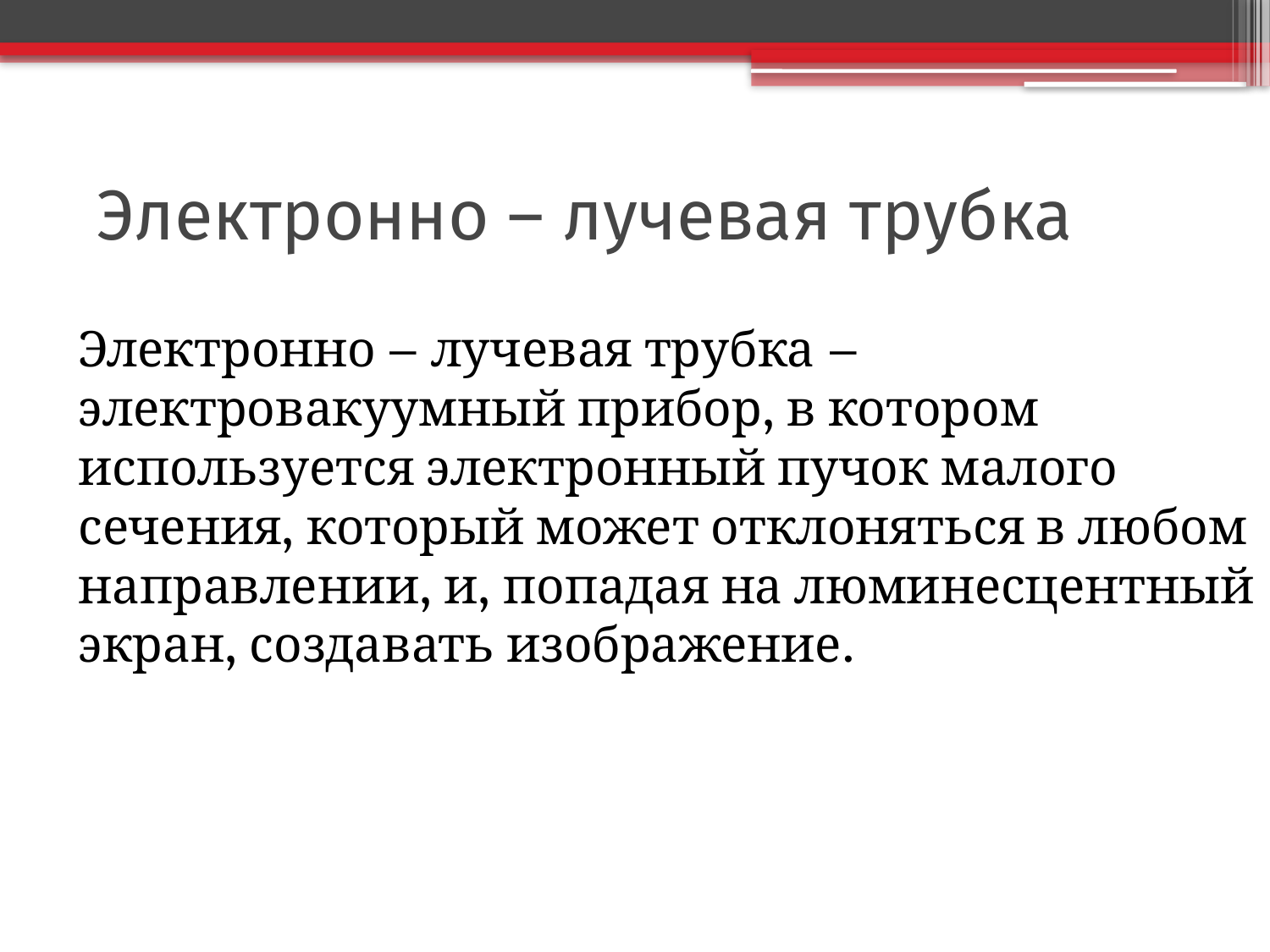

Электронно – лучевая трубка

	Электронно – лучевая трубка – электровакуумный прибор, в котором используется электронный пучок малого сечения, который может отклоняться в любом направлении, и, попадая на люминесцентный экран, создавать изображение.